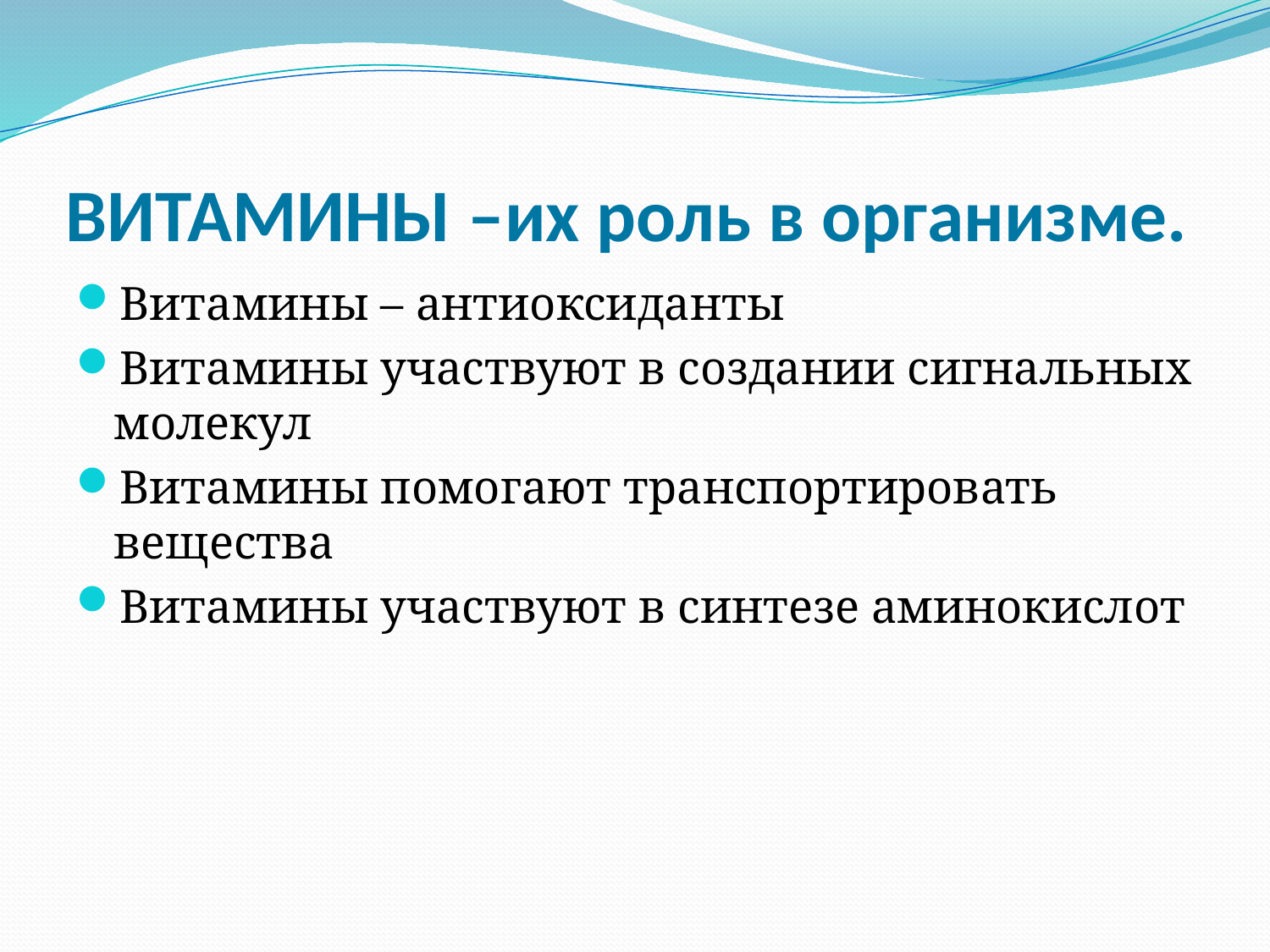

# ВИТАМИНЫ –их роль в организме.
Витамины – антиоксиданты
Витамины участвуют в создании сигнальных молекул
Витамины помогают транспортировать вещества
Витамины участвуют в синтезе аминокислот